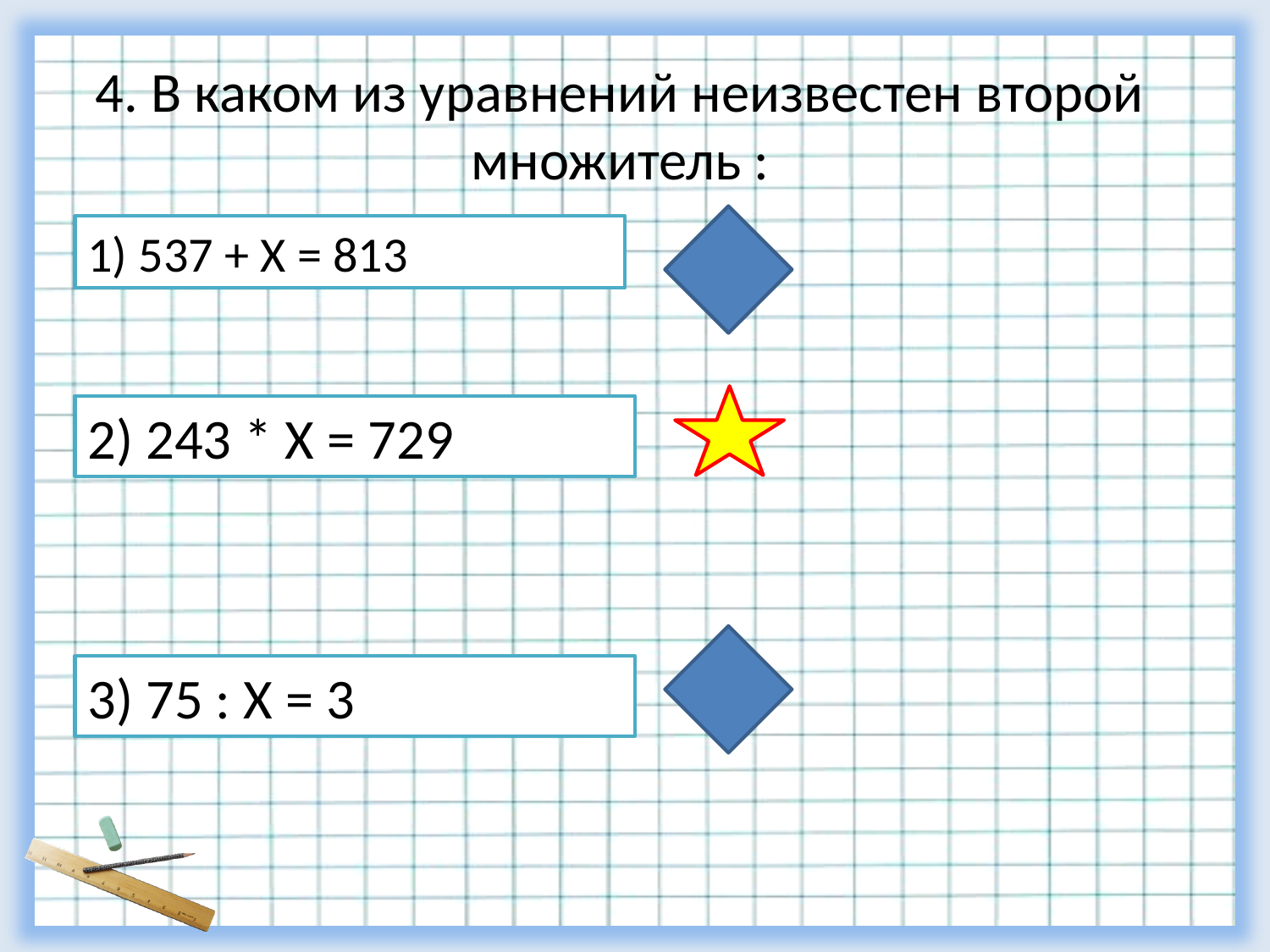

4. В каком из уравнений неизвестен второй множитель :

1) 537 + Х = 813

2) 243 * Х = 729

3) 75 : Х = 3